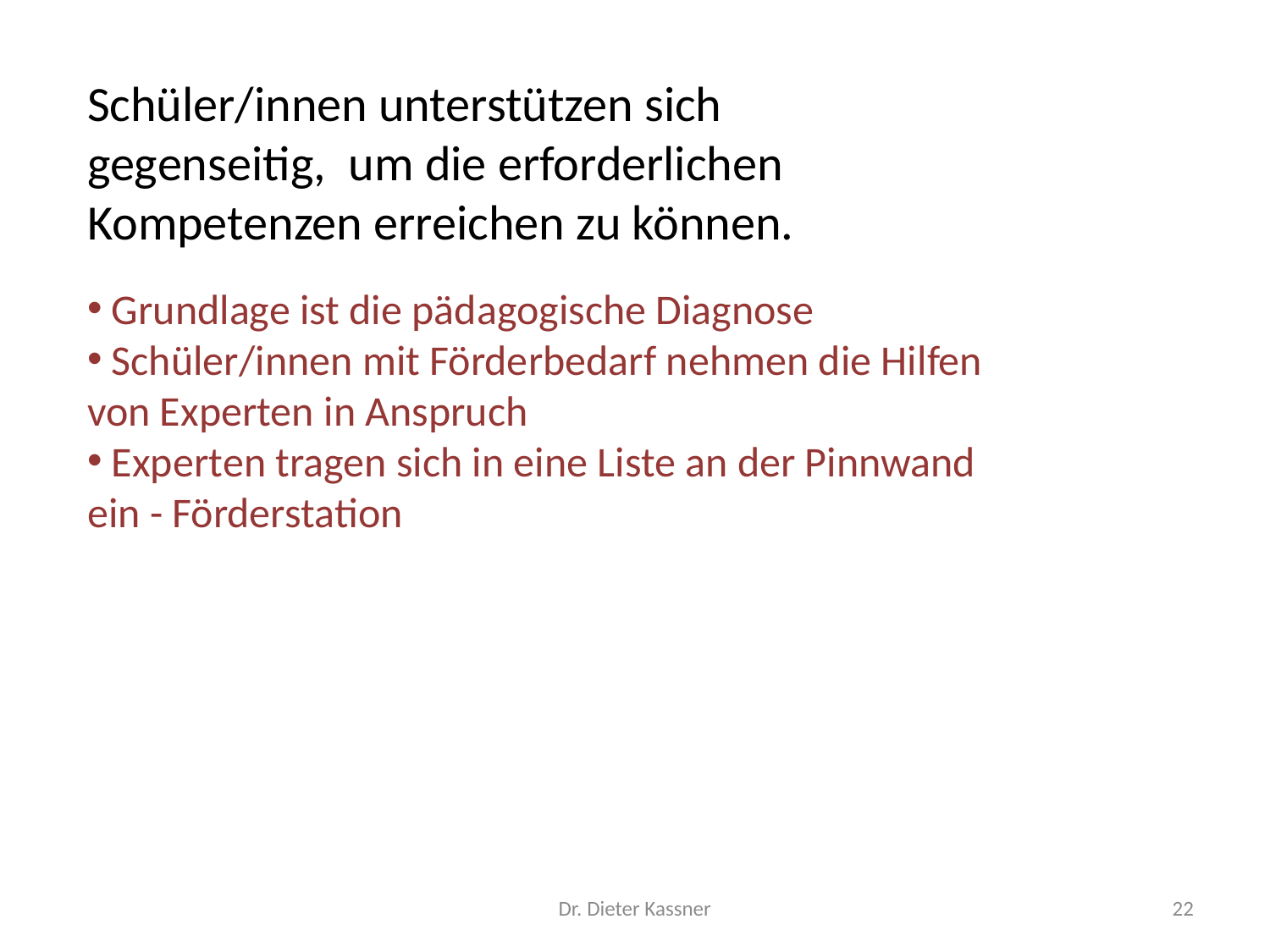

Schüler/innen unterstützen sich gegenseitig,  um die erforderlichen Kompetenzen erreichen zu können.
 Grundlage ist die pädagogische Diagnose
 Schüler/innen mit Förderbedarf nehmen die Hilfen von Experten in Anspruch
 Experten tragen sich in eine Liste an der Pinnwand ein - Förderstation
Dr. Dieter Kassner
22